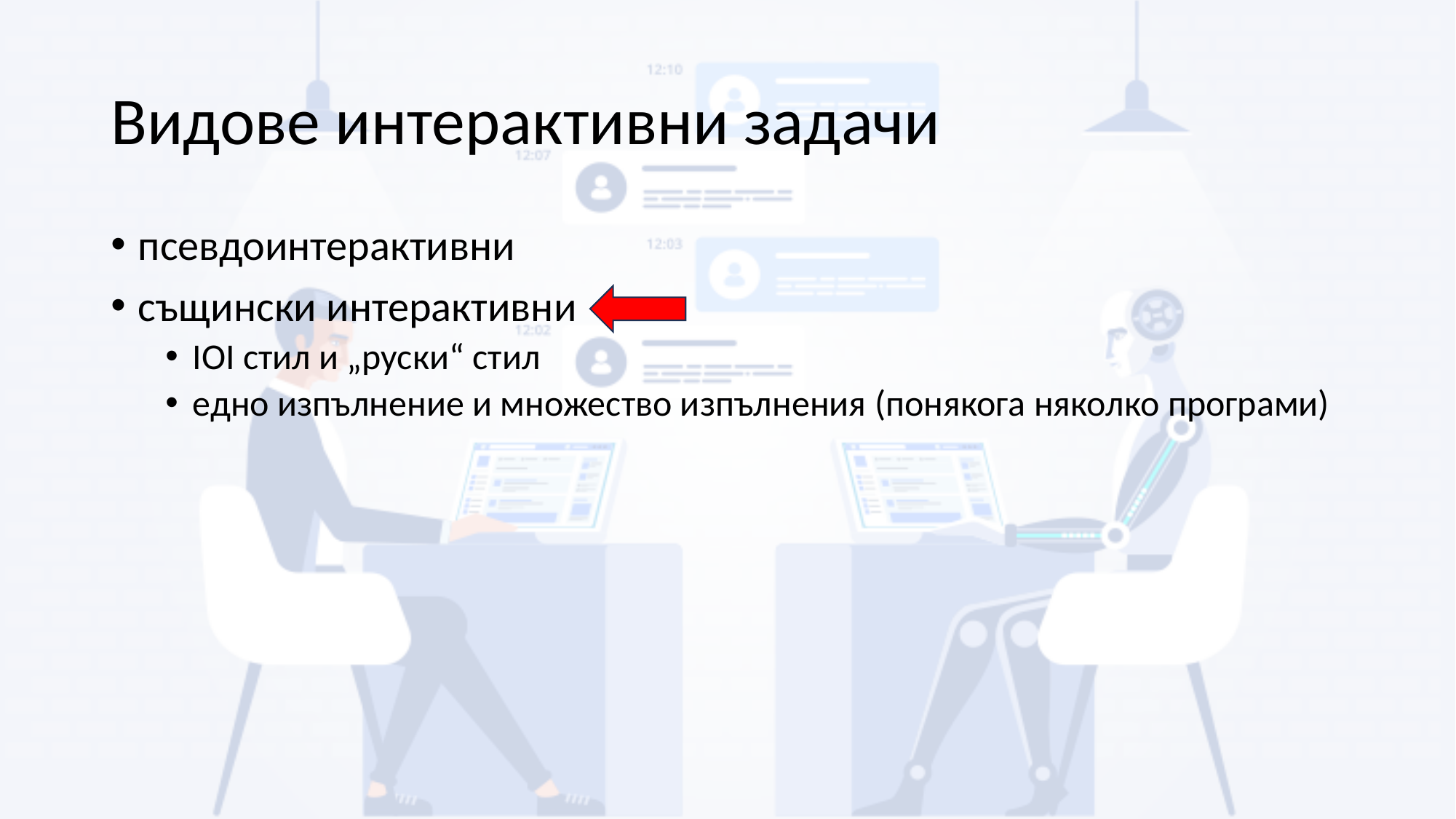

# Видове интерактивни задачи
псевдоинтерактивни
същински интерактивни
IOI стил и „руски“ стил
едно изпълнение и множество изпълнения (понякога няколко програми)